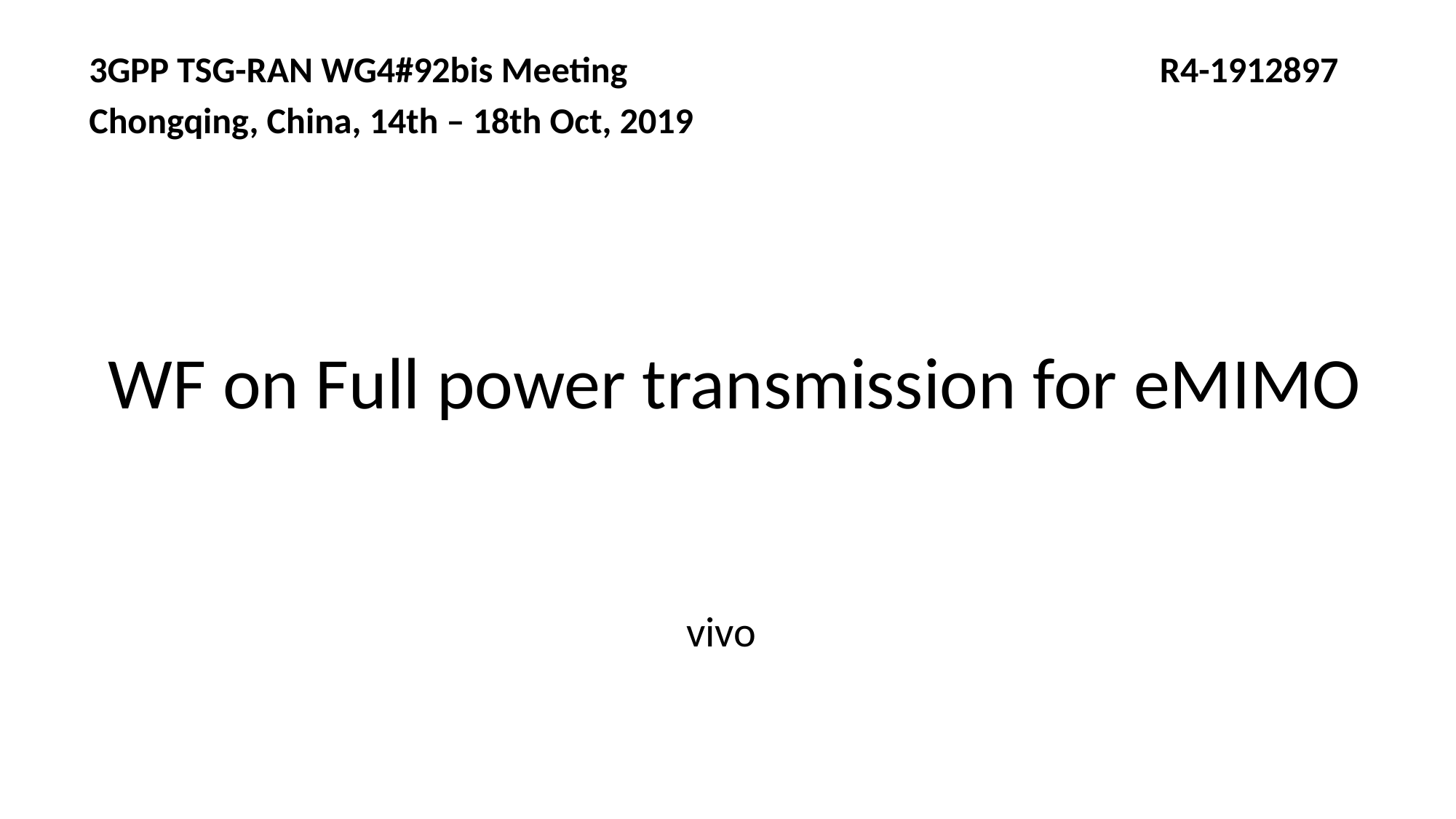

3GPP TSG-RAN WG4#92bis Meeting                                                                 R4-1912897
Chongqing, China, 14th – 18th Oct, 2019
# WF on Full power transmission for eMIMO
vivo